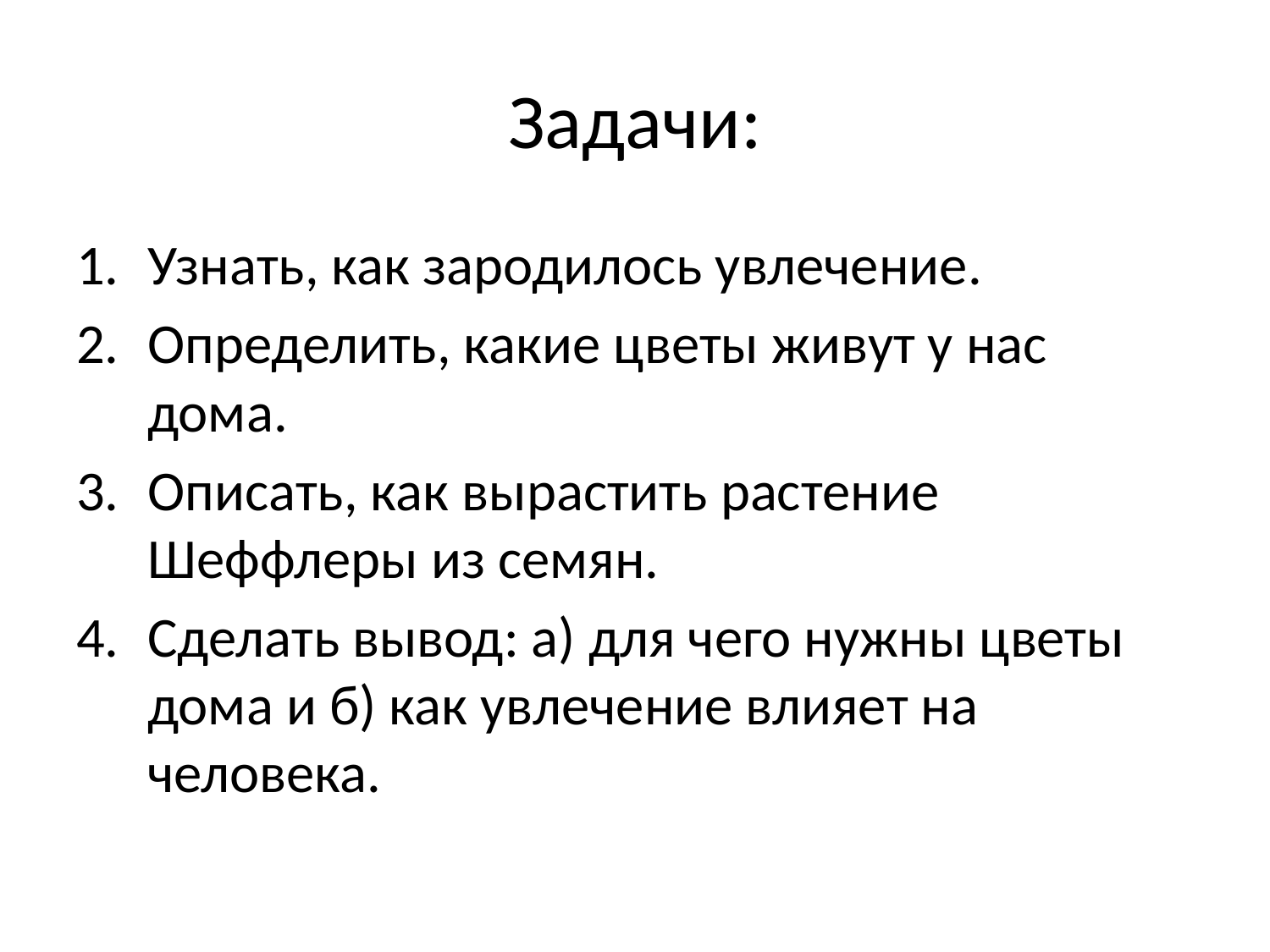

# Задачи:
Узнать, как зародилось увлечение.
Определить, какие цветы живут у нас дома.
Описать, как вырастить растение Шеффлеры из семян.
Сделать вывод: а) для чего нужны цветы дома и б) как увлечение влияет на человека.